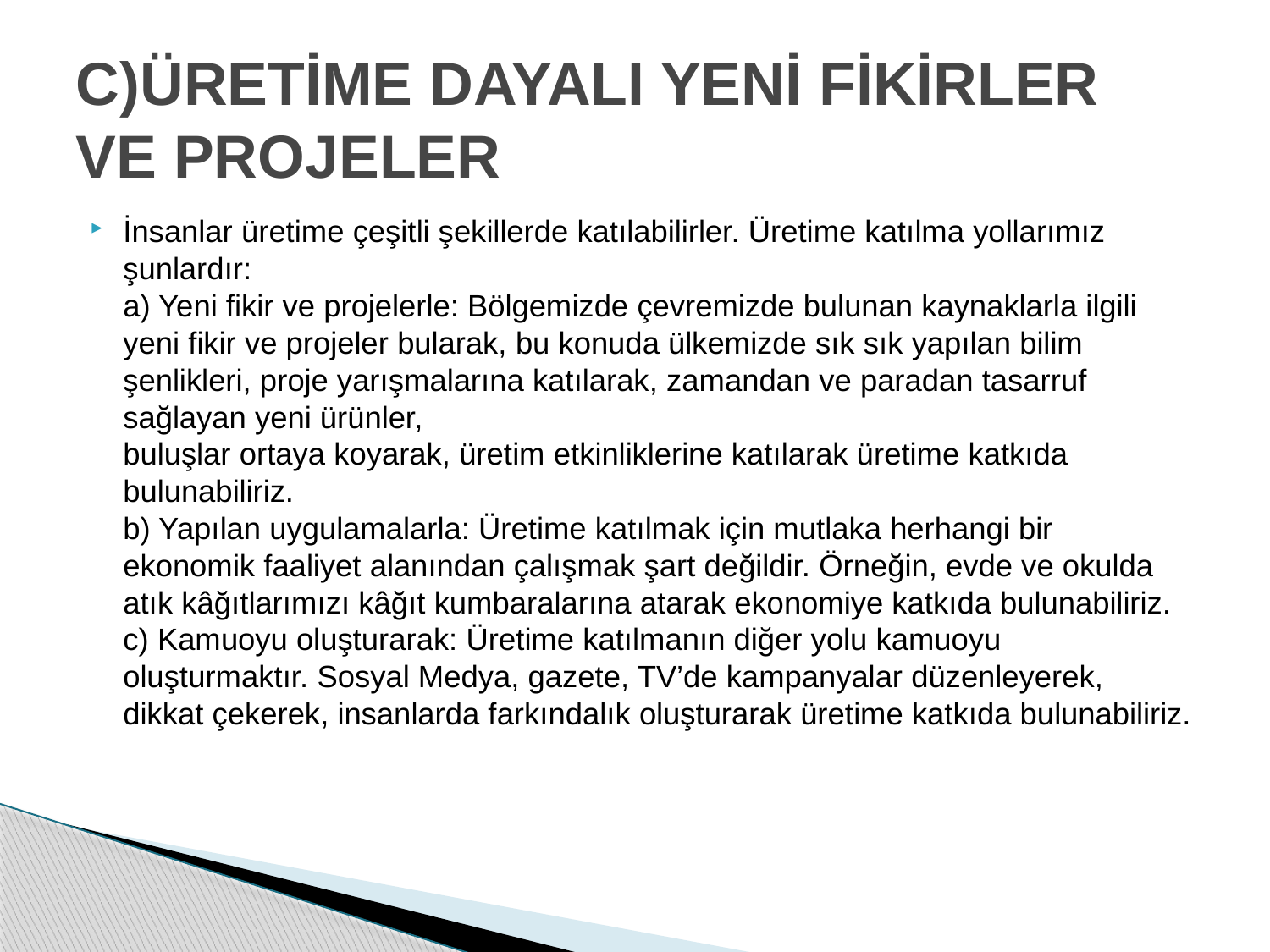

# C)ÜRETİME DAYALI YENİ FİKİRLER VE PROJELER
İnsanlar üretime çeşitli şekillerde katılabilirler. Üretime katılma yollarımız şunlardır:
a) Yeni fikir ve projelerle: Bölgemizde çevremizde bulunan kaynaklarla ilgili yeni fikir ve projeler bularak, bu konuda ülkemizde sık sık yapılan bilim şenlikleri, proje yarışmalarına katılarak, zamandan ve paradan tasarruf sağlayan yeni ürünler,
buluşlar ortaya koyarak, üretim etkinliklerine katılarak üretime katkıda bulunabiliriz.
b) Yapılan uygulamalarla: Üretime katılmak için mutlaka herhangi bir ekonomik faaliyet alanından çalışmak şart değildir. Örneğin, evde ve okulda atık kâğıtlarımızı kâğıt kumbaralarına atarak ekonomiye katkıda bulunabiliriz.
c) Kamuoyu oluşturarak: Üretime katılmanın diğer yolu kamuoyu oluşturmaktır. Sosyal Medya, gazete, TV’de kampanyalar düzenleyerek, dikkat çekerek, insanlarda farkındalık oluşturarak üretime katkıda bulunabiliriz.